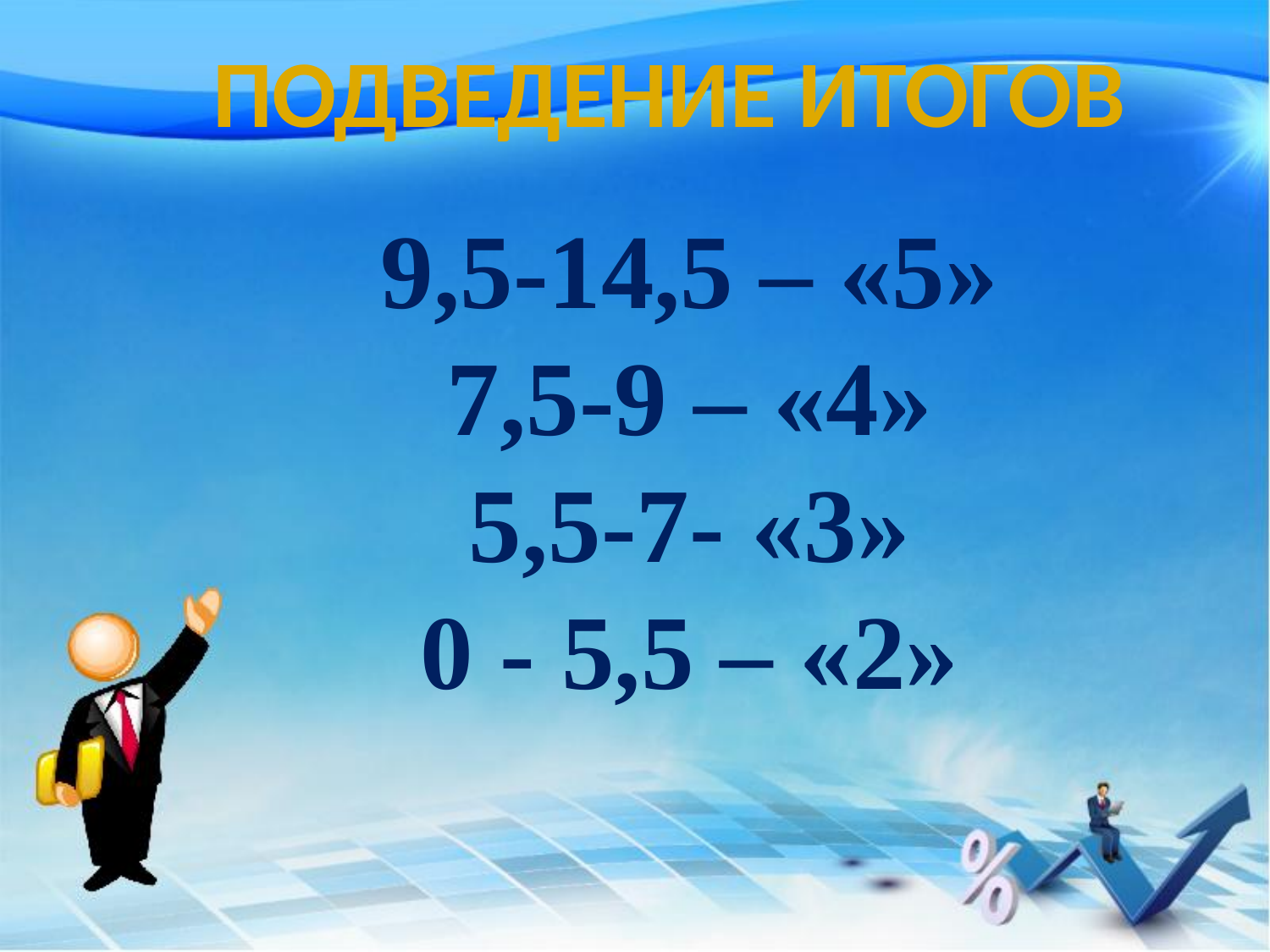

Подведение итогов
9,5-14,5 – «5»
7,5-9 – «4»
5,5-7- «3»
0 - 5,5 – «2»